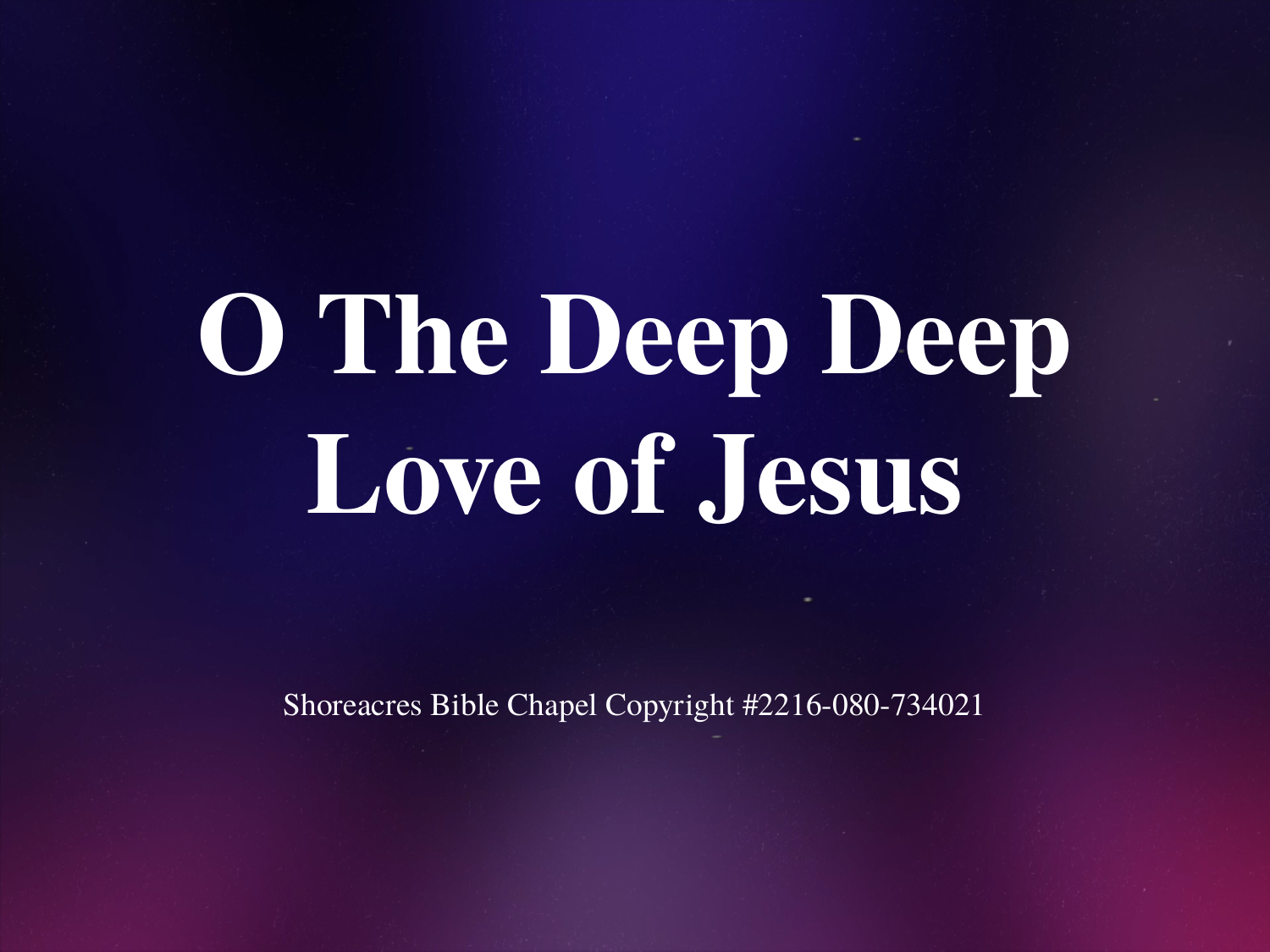

# O The Deep Deep Love of Jesus
Shoreacres Bible Chapel Copyright #2216-080-734021